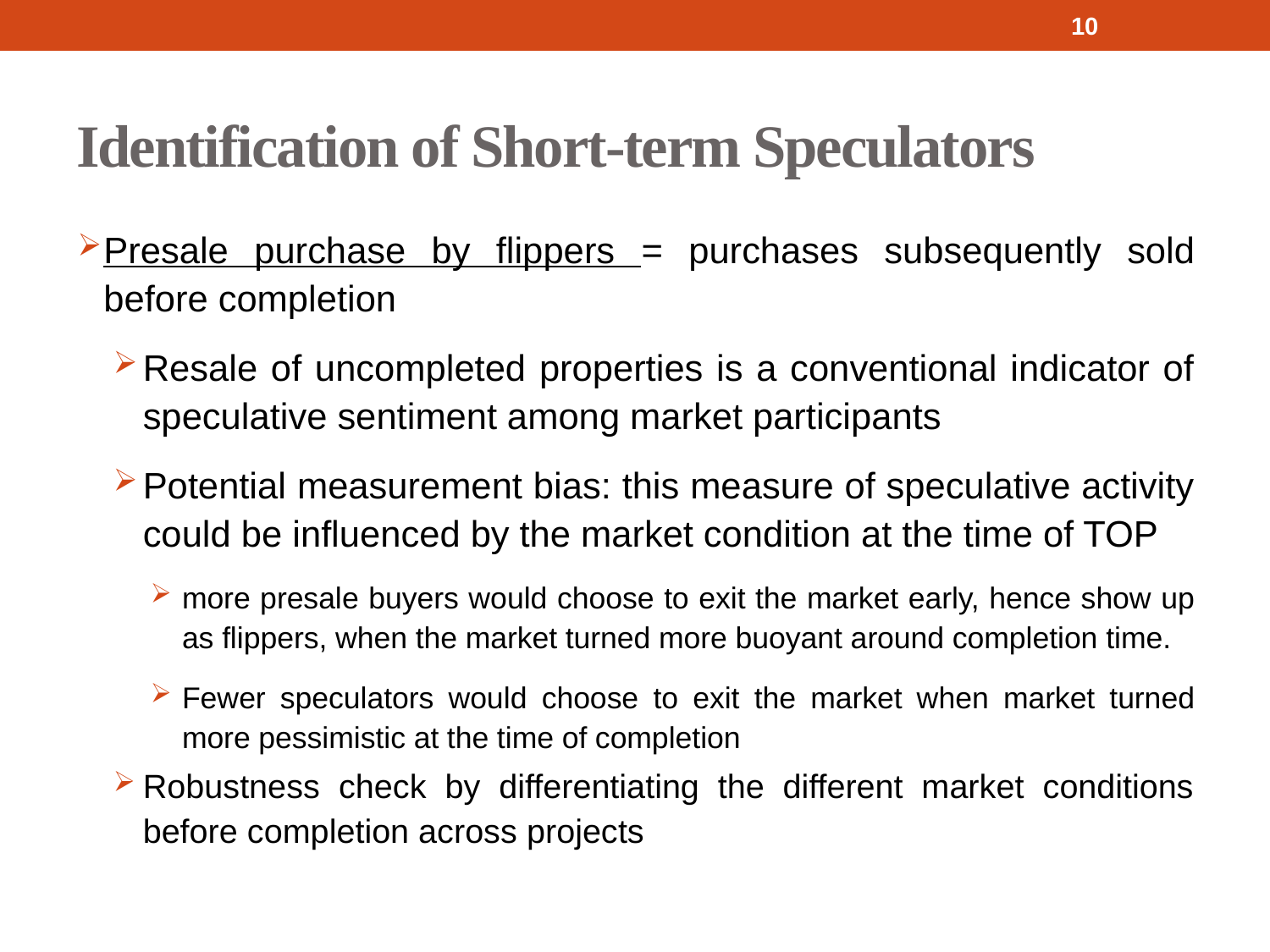

10
# Identification of Short-term Speculators
Presale purchase by flippers = purchases subsequently sold before completion
Resale of uncompleted properties is a conventional indicator of speculative sentiment among market participants
Potential measurement bias: this measure of speculative activity could be influenced by the market condition at the time of TOP
more presale buyers would choose to exit the market early, hence show up as flippers, when the market turned more buoyant around completion time.
Fewer speculators would choose to exit the market when market turned more pessimistic at the time of completion
Robustness check by differentiating the different market conditions before completion across projects